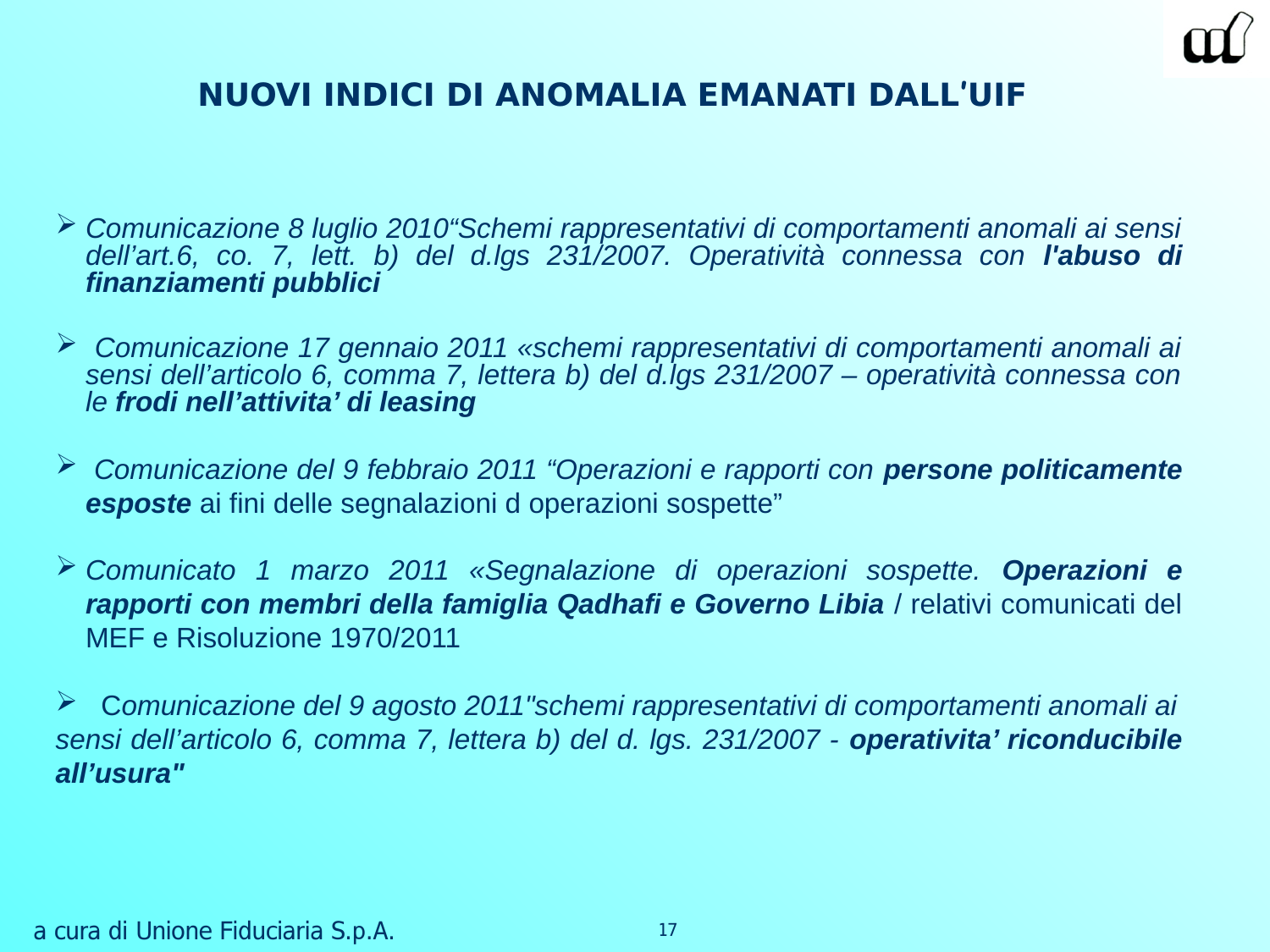

NUOVI INDICI DI ANOMALIA EMANATI DALL’UIF

Comunicazione 8 luglio 2010“Schemi rappresentativi di comportamenti anomali ai sensi dell’art.6, co. 7, lett. b) del d.lgs 231/2007. Operatività connessa con l'abuso di finanziamenti pubblici

 Comunicazione 17 gennaio 2011 «schemi rappresentativi di comportamenti anomali ai sensi dell’articolo 6, comma 7, lettera b) del d.lgs 231/2007 – operatività connessa con le frodi nell’attivita’ di leasing

 Comunicazione del 9 febbraio 2011 “Operazioni e rapporti con persone politicamente esposte ai fini delle segnalazioni d operazioni sospette”

Comunicato 1 marzo 2011 «Segnalazione di operazioni sospette. Operazioni e rapporti con membri della famiglia Qadhafi e Governo Libia / relativi comunicati del MEF e Risoluzione 1970/2011

  Comunicazione del 9 agosto 2011"schemi rappresentativi di comportamenti anomali ai
sensi dell’articolo 6, comma 7, lettera b) del d. lgs. 231/2007 - operativita’ riconducibile all’usura"